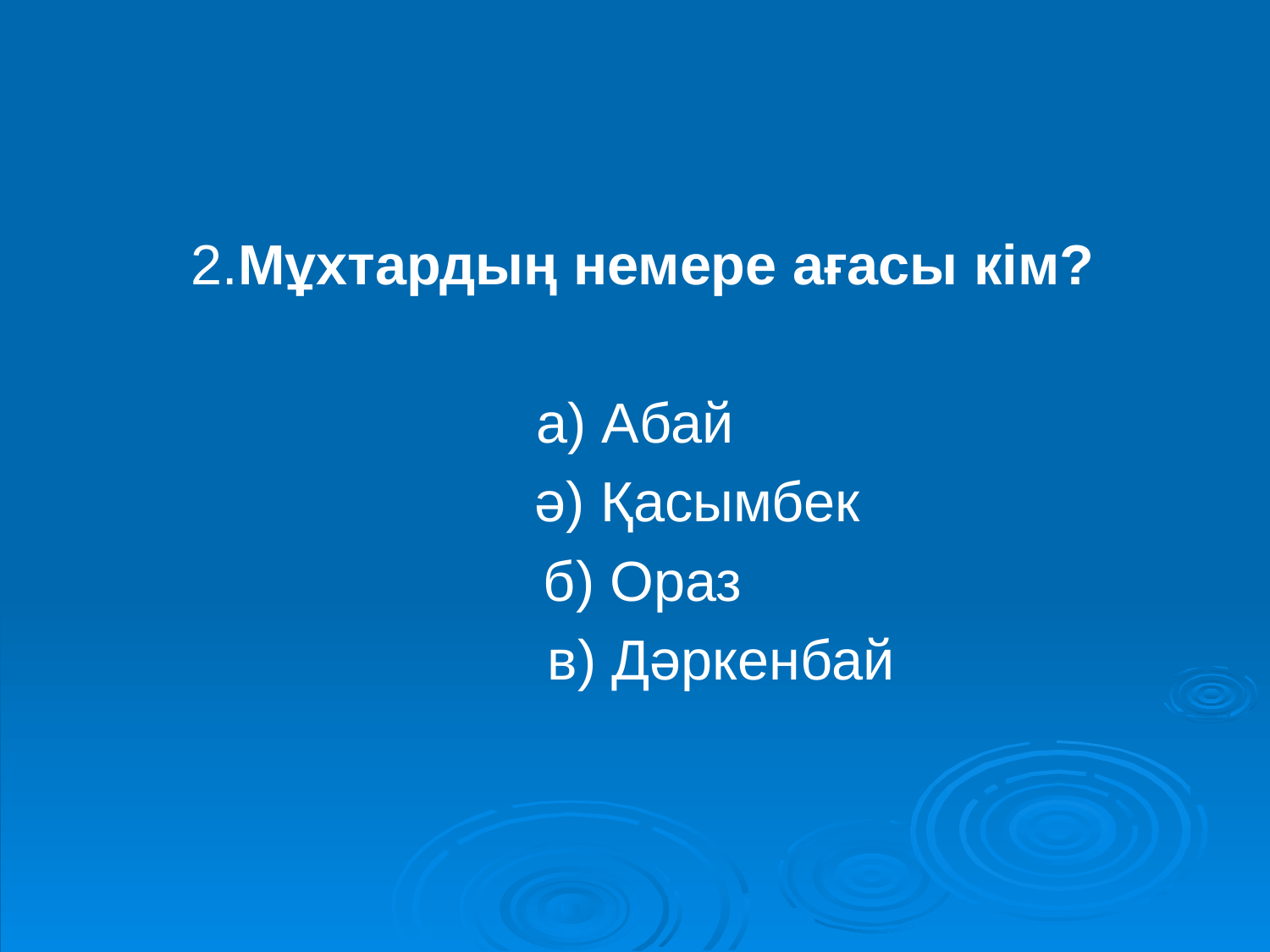

2.Мұхтардың немере ағасы кім?

 а) Абай
        ә) Қасымбек
 б) Ораз
           в) Дәркенбай